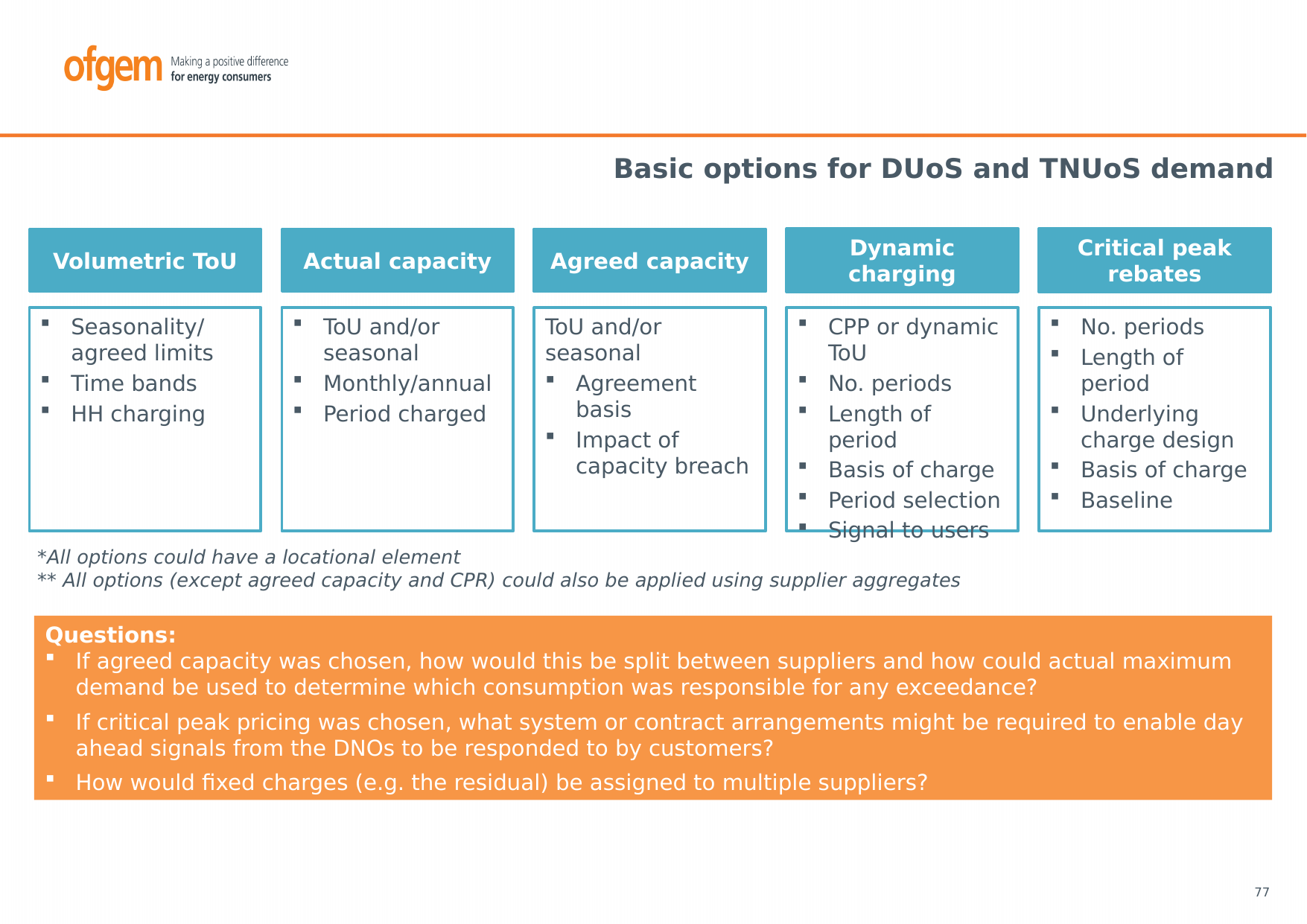

# Basic options for DUoS and TNUoS demand
Dynamic charging
Critical peak rebates
Volumetric ToU
Actual capacity
Agreed capacity
Seasonality/ agreed limits
Time bands
HH charging
ToU and/or seasonal
Monthly/annual
Period charged
ToU and/or seasonal
Agreement basis
Impact of capacity breach
CPP or dynamic ToU
No. periods
Length of period
Basis of charge
Period selection
Signal to users
No. periods
Length of period
Underlying charge design
Basis of charge
Baseline

*All options could have a locational element
** All options (except agreed capacity and CPR) could also be applied using supplier aggregates
Questions:
If agreed capacity was chosen, how would this be split between suppliers and how could actual maximum demand be used to determine which consumption was responsible for any exceedance?
If critical peak pricing was chosen, what system or contract arrangements might be required to enable day ahead signals from the DNOs to be responded to by customers?
How would fixed charges (e.g. the residual) be assigned to multiple suppliers?

77